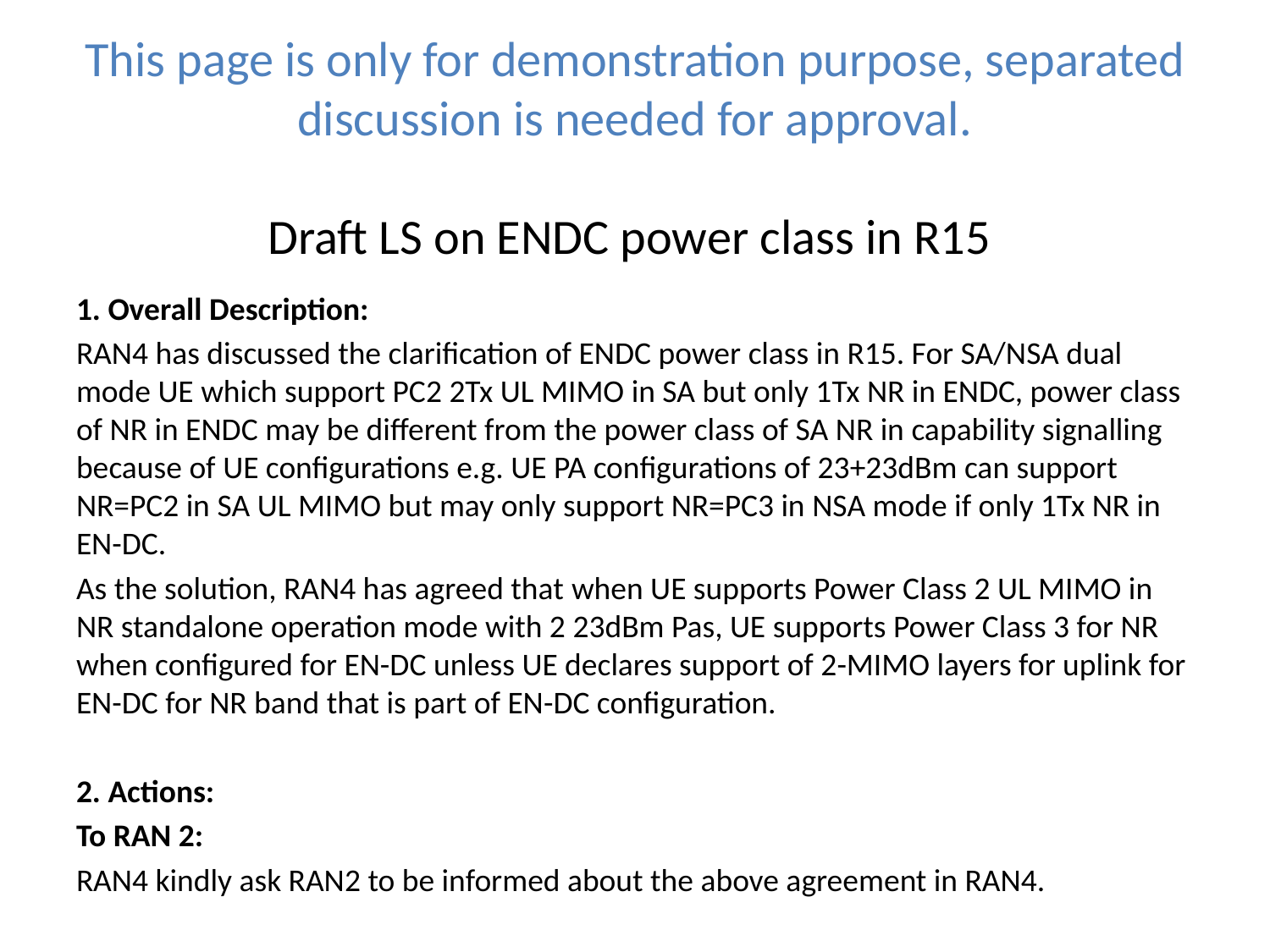

# This page is only for demonstration purpose, separated discussion is needed for approval. Draft LS on ENDC power class in R15
1. Overall Description:
RAN4 has discussed the clarification of ENDC power class in R15. For SA/NSA dual mode UE which support PC2 2Tx UL MIMO in SA but only 1Tx NR in ENDC, power class of NR in ENDC may be different from the power class of SA NR in capability signalling because of UE configurations e.g. UE PA configurations of 23+23dBm can support NR=PC2 in SA UL MIMO but may only support NR=PC3 in NSA mode if only 1Tx NR in EN-DC.
As the solution, RAN4 has agreed that when UE supports Power Class 2 UL MIMO in NR standalone operation mode with 2 23dBm Pas, UE supports Power Class 3 for NR when configured for EN-DC unless UE declares support of 2-MIMO layers for uplink for EN-DC for NR band that is part of EN-DC configuration.

2. Actions:
To RAN 2:
RAN4 kindly ask RAN2 to be informed about the above agreement in RAN4.